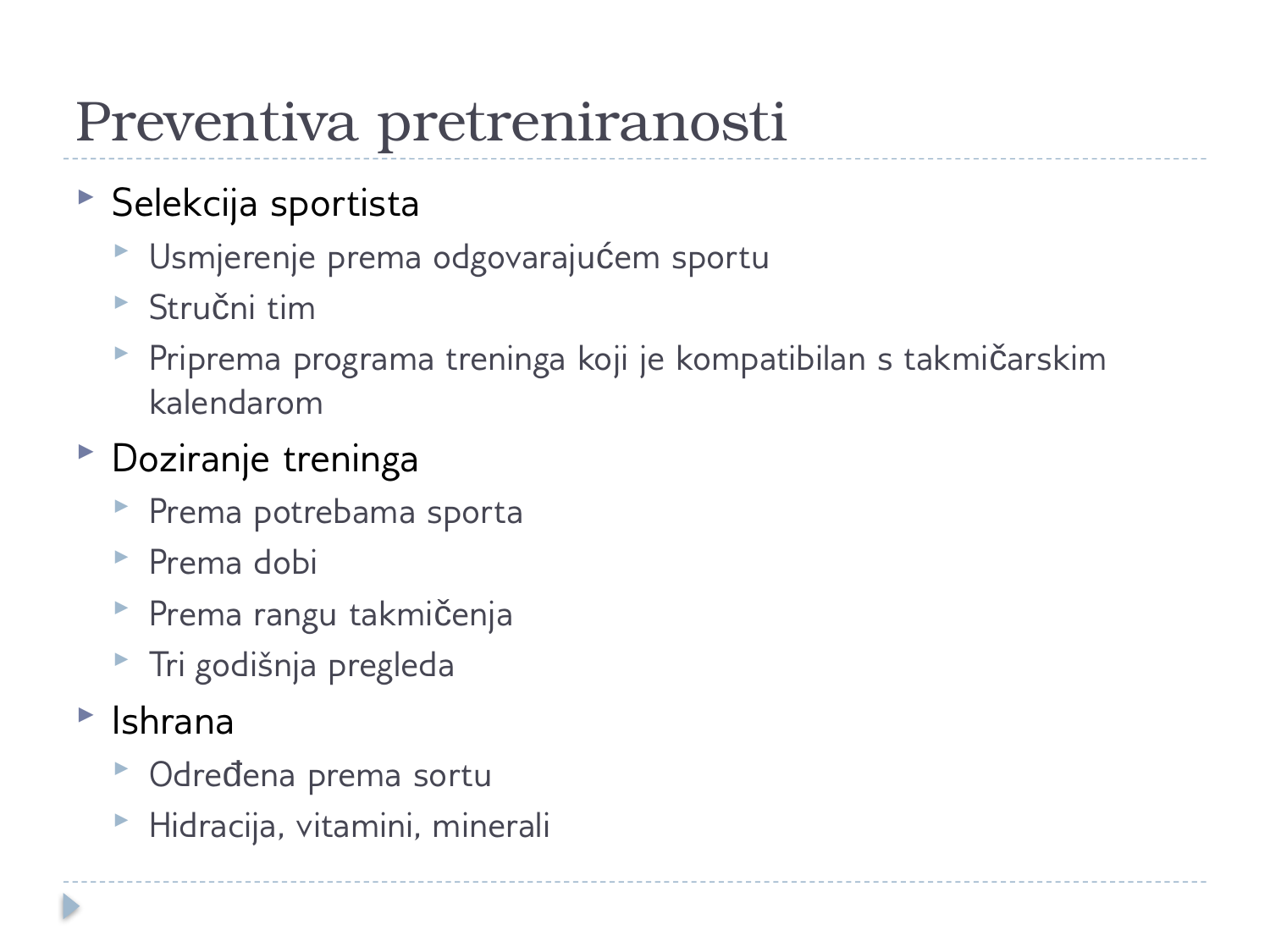

# Preventiva pretreniranosti
Selekcija sportista
Usmjerenje prema odgovarajućem sportu
Stručni tim
Priprema programa treninga koji je kompatibilan s takmičarskim kalendarom
Doziranje treninga
Prema potrebama sporta
Prema dobi
Prema rangu takmičenja
Tri godišnja pregleda
Ishrana
Određena prema sortu
Hidracija, vitamini, minerali